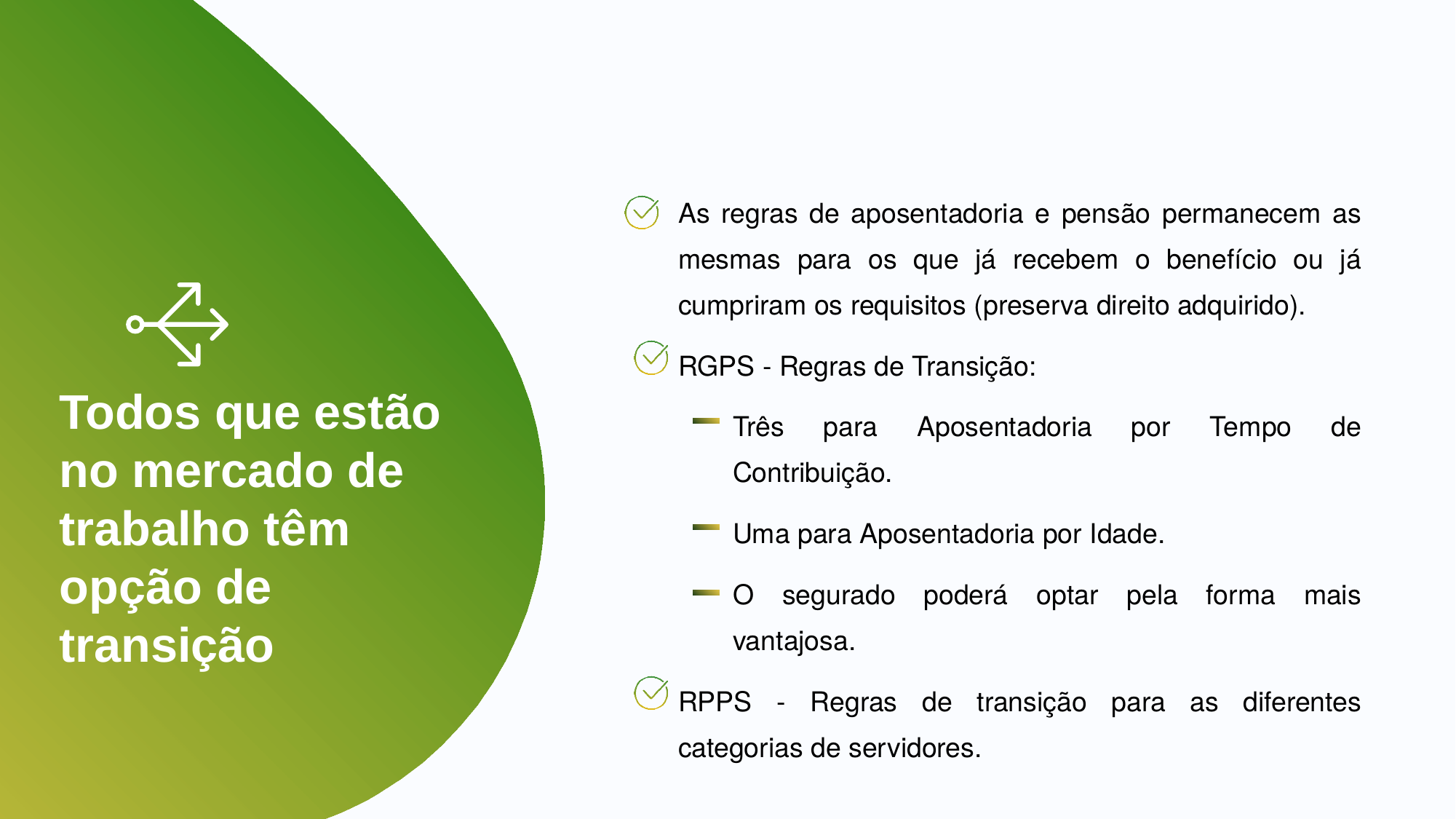

As regras de aposentadoria e pensão permanecem as mesmas para os que já recebem o benefício ou já cumpriram os requisitos (preserva direito adquirido).
RGPS - Regras de Transição:
Três para Aposentadoria por Tempo de Contribuição.
Uma para Aposentadoria por Idade.
O segurado poderá optar pela forma mais vantajosa.
RPPS - Regras de transição para as diferentes categorias de servidores.

Todos que estão no mercado de trabalho têm opção de transição